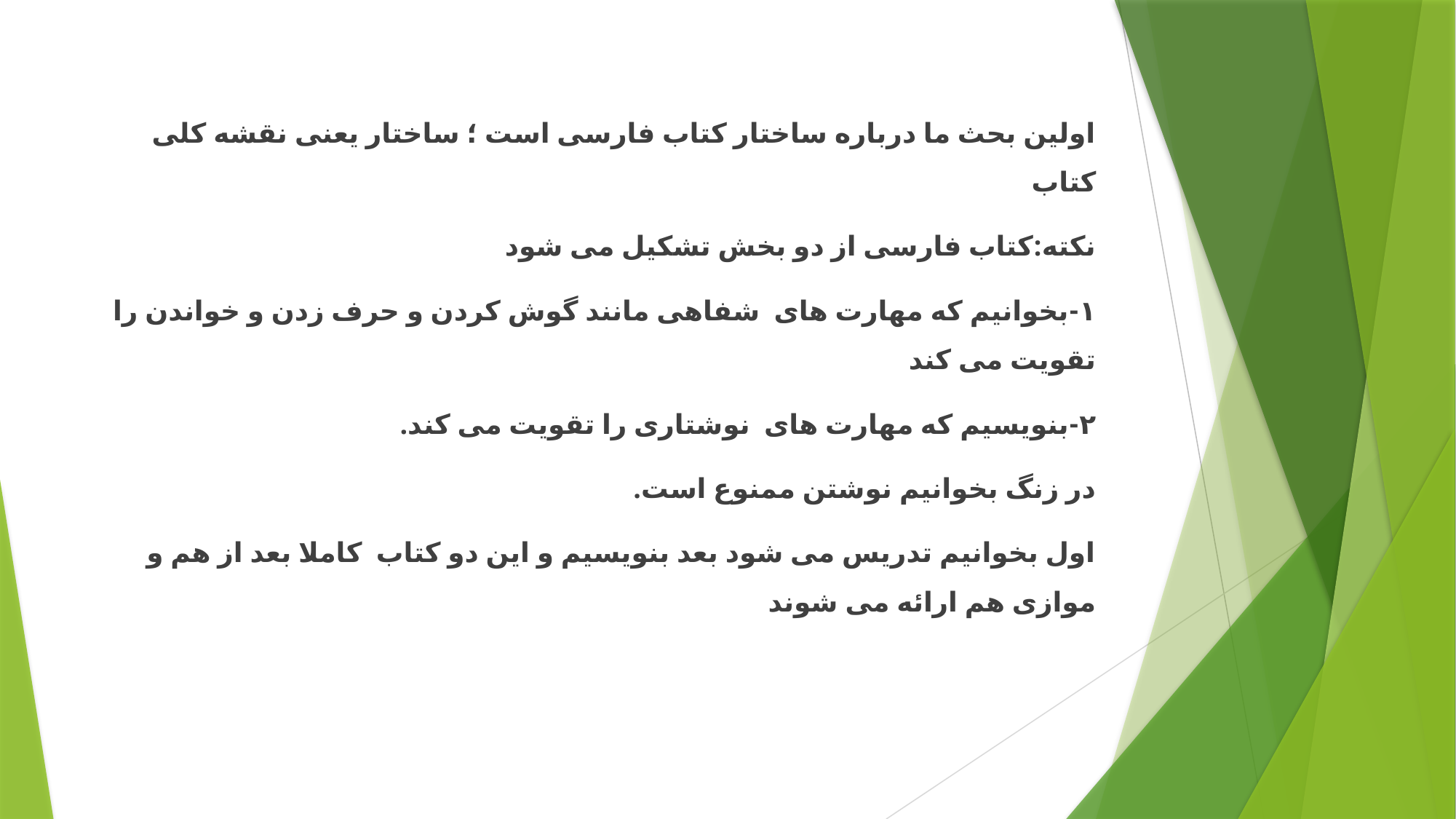

اولین بحث ما درباره ساختار کتاب فارسی است ؛ ساختار یعنی نقشه کلی کتاب
نکته:کتاب فارسی از دو بخش تشکیل می شود
۱-بخوانیم که مهارت های  شفاهی مانند گوش کردن و حرف زدن و خواندن را تقویت می کند
۲-بنویسیم که مهارت های  نوشتاری را تقویت می کند.
در زنگ بخوانیم نوشتن ممنوع است.
اول بخوانیم تدریس می شود بعد بنویسیم و این دو کتاب  کاملا بعد از هم و موازی هم ارائه می شوند